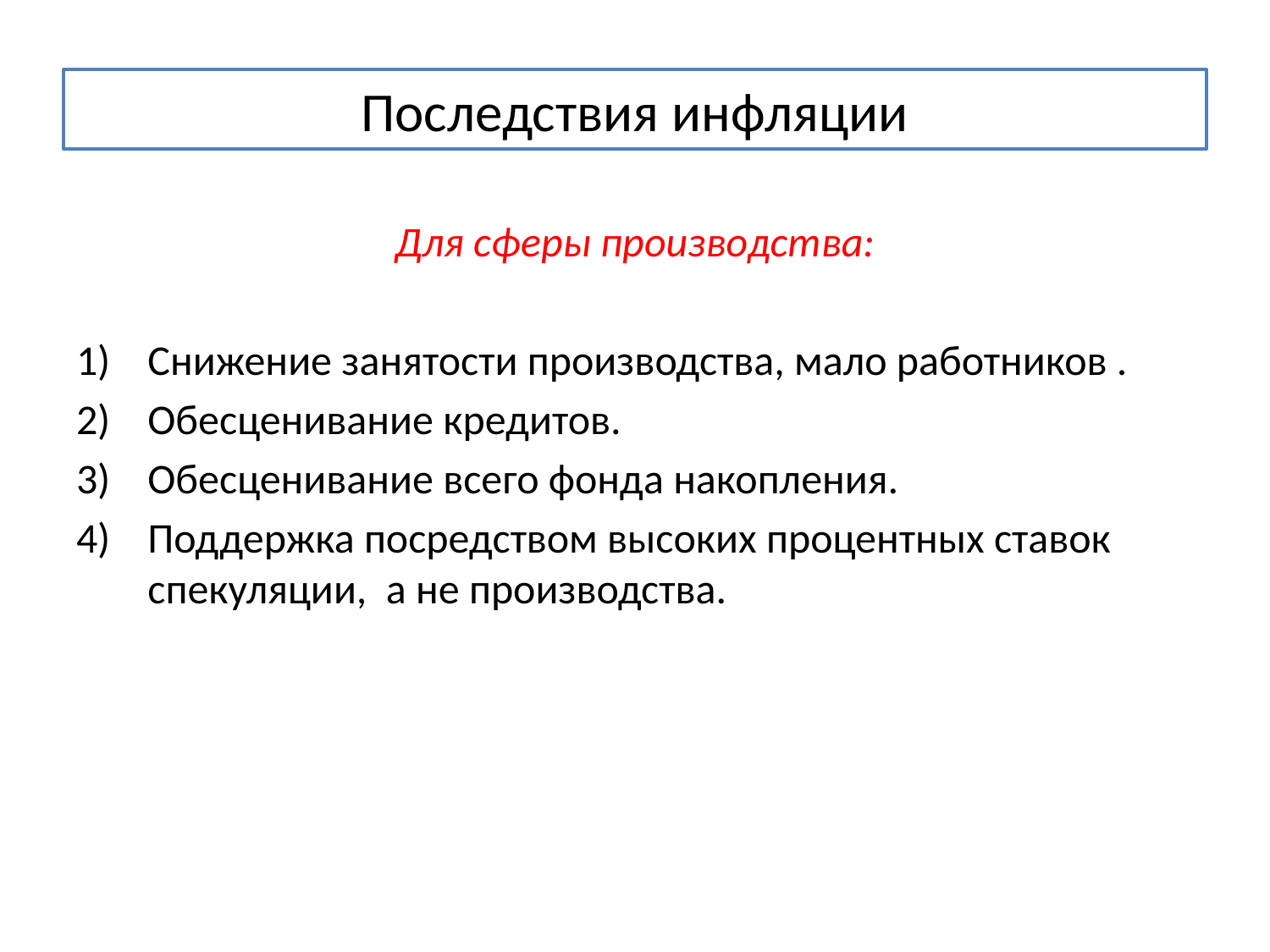

# Последствия инфляции
Для сферы производства:

Снижение занятости производства, мало работников .
Обесценивание кредитов.
Обесценивание всего фонда накопления.
Поддержка посредством высоких процентных ставок спекуляции,  а не производства.